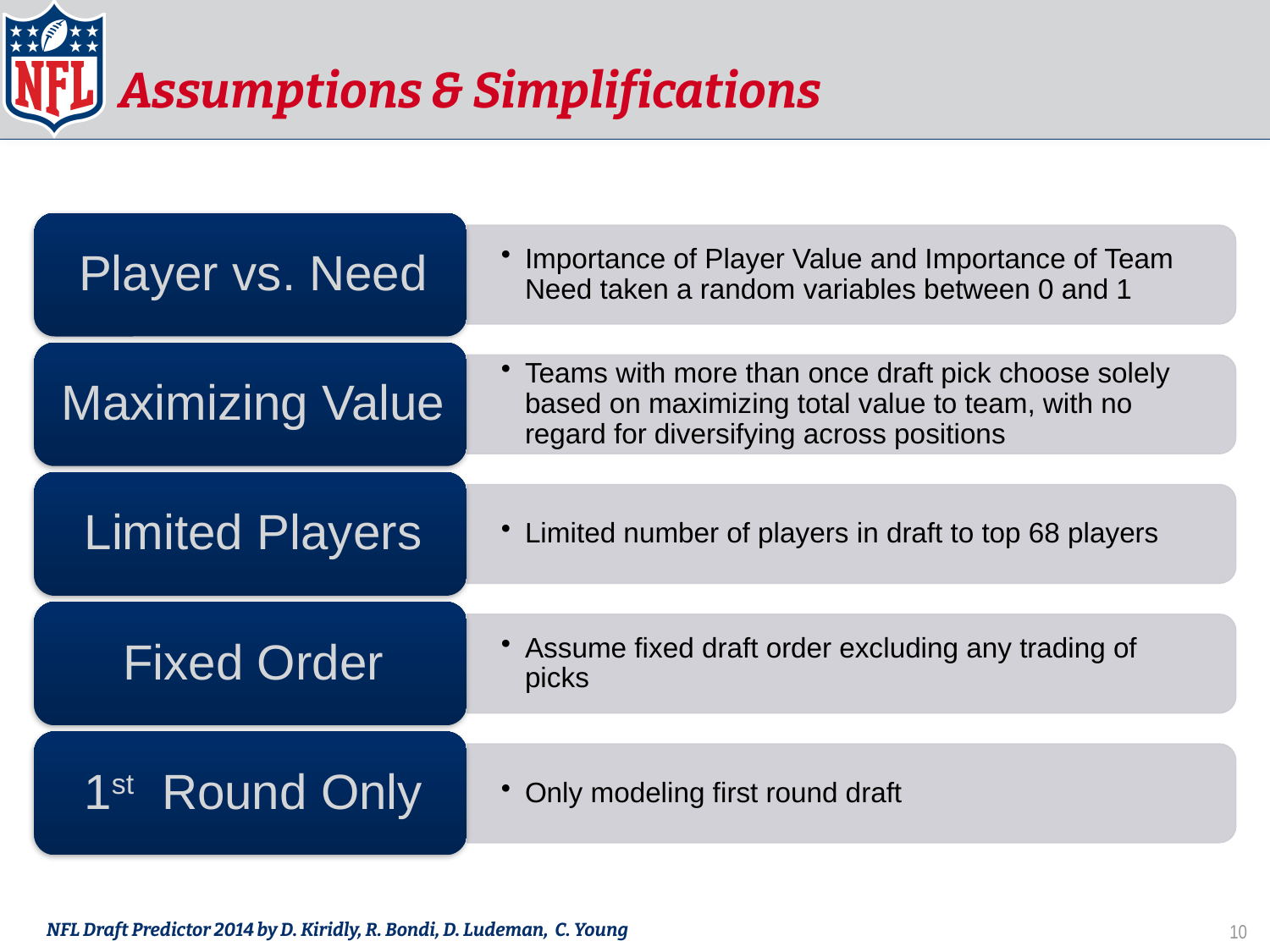

# Assumptions & Simplifications
Importance of Player Value and Importance of Team Need taken a random variables between 0 and 1
Player vs. Need
Teams with more than once draft pick choose solely based on maximizing total value to team, with no regard for diversifying across positions
Maximizing Value
Limited number of players in draft to top 68 players
Limited Players
Assume fixed draft order excluding any trading of picks
Fixed Order
Only modeling first round draft
1st  Round Only